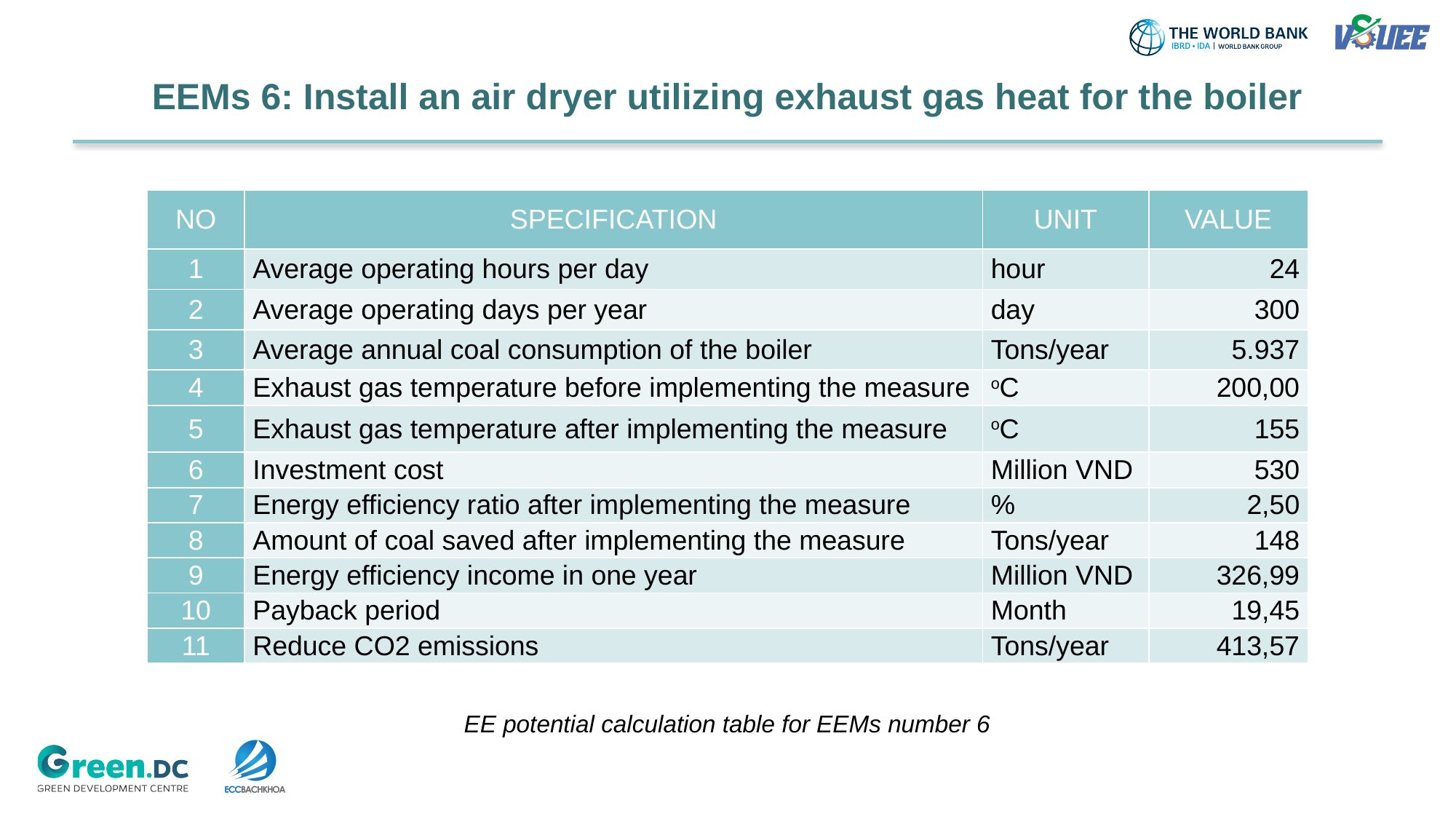

# EEMs 6: Install an air dryer utilizing exhaust gas heat for the boiler
| NO | SPECIFICATION | UNIT | VALUE |
| --- | --- | --- | --- |
| 1 | Average operating hours per day | hour | 24 |
| 2 | Average operating days per year | day | 300 |
| 3 | Average annual coal consumption of the boiler | Tons/year | 5.937 |
| 4 | Exhaust gas temperature before implementing the measure | oC | 200,00 |
| 5 | Exhaust gas temperature after implementing the measure | oC | 155 |
| 6 | Investment cost | Million VND | 530 |
| 7 | Energy efficiency ratio after implementing the measure | % | 2,50 |
| 8 | Amount of coal saved after implementing the measure | Tons/year | 148 |
| 9 | Energy efficiency income in one year | Million VND | 326,99 |
| 10 | Payback period | Month | 19,45 |
| 11 | Reduce CO2 emissions | Tons/year | 413,57 |
EE potential calculation table for EEMs number 6